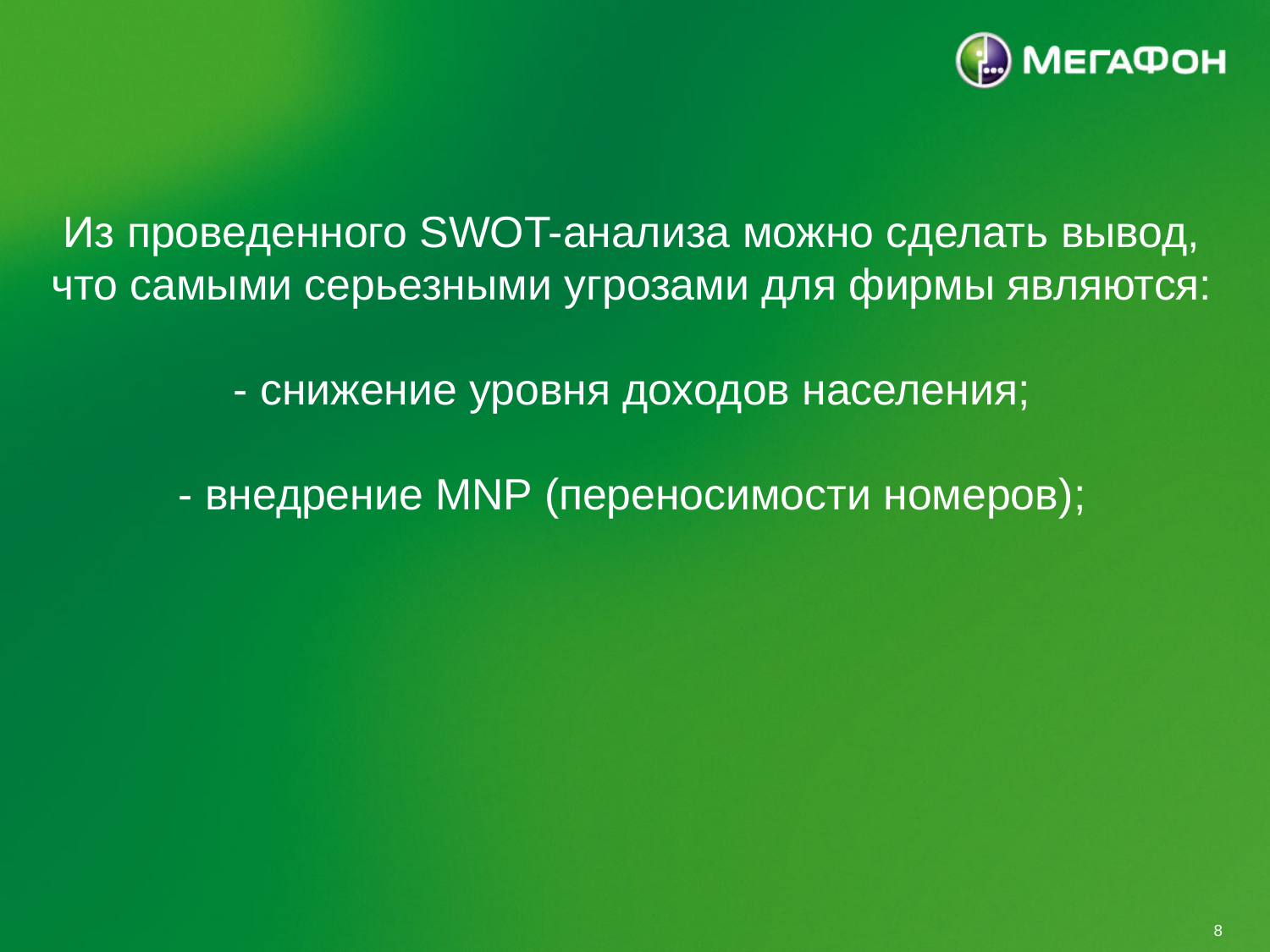

# Из проведенного SWOT-анализа можно сделать вывод, что самыми серьезными угрозами для фирмы являются: - снижение уровня доходов населения; - внедрение MNP (переносимости номеров);
8